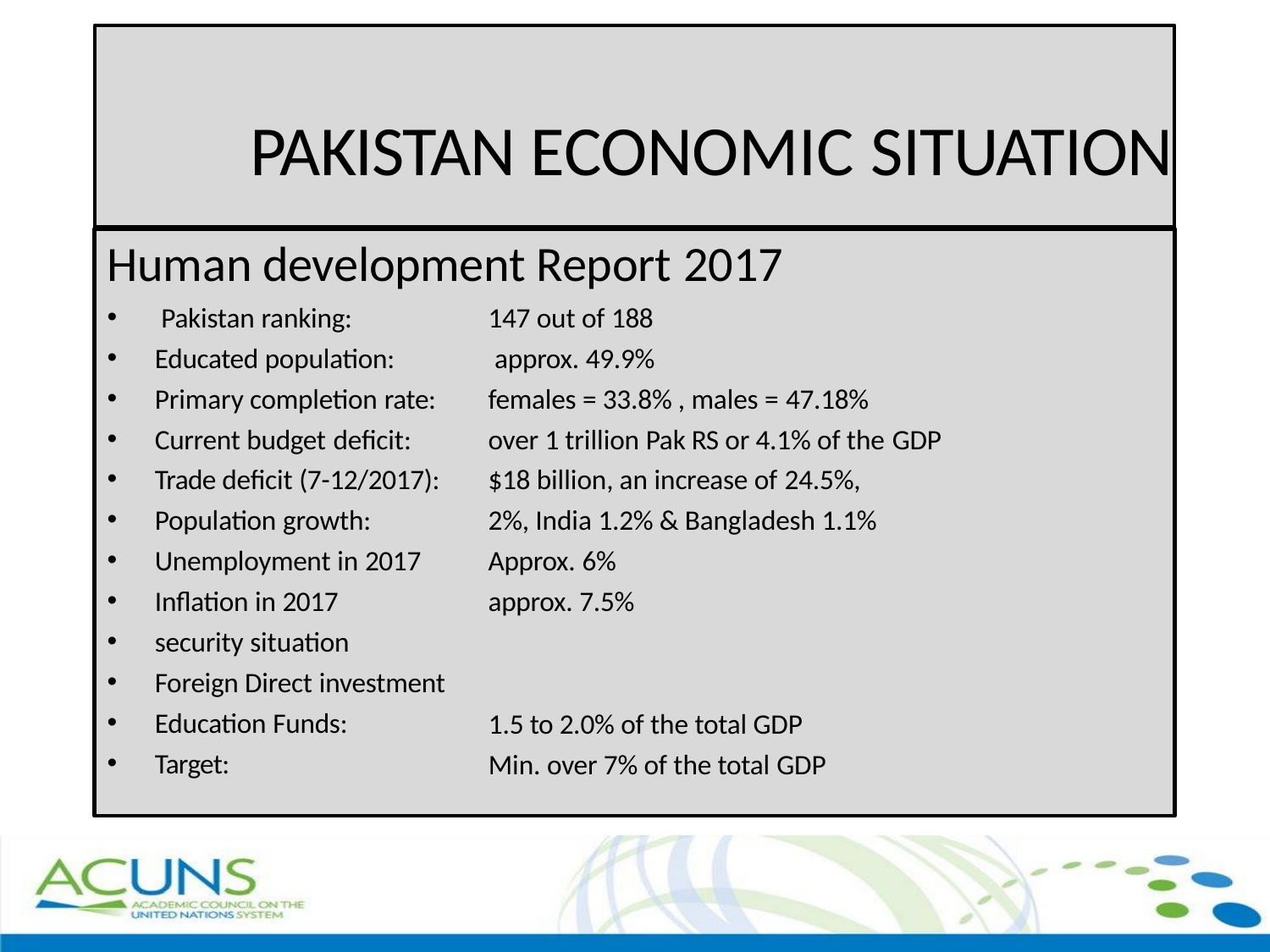

# PAKISTAN ECONOMIC SITUATION

Human development Report 2017
Pakistan ranking:
Educated population:
Primary completion rate:
Current budget deficit:
Trade deficit (7-12/2017):
Population growth:
Unemployment in 2017
Inflation in 2017
security situation
Foreign Direct investment
Education Funds:
Target:
147 out of 188
approx. 49.9%
females = 33.8% , males = 47.18%
over 1 trillion Pak RS or 4.1% of the GDP
$18 billion, an increase of 24.5%,
2%, India 1.2% & Bangladesh 1.1%
Approx. 6%
approx. 7.5%
1.5 to 2.0% of the total GDP  Min. over 7% of the total GDP

3